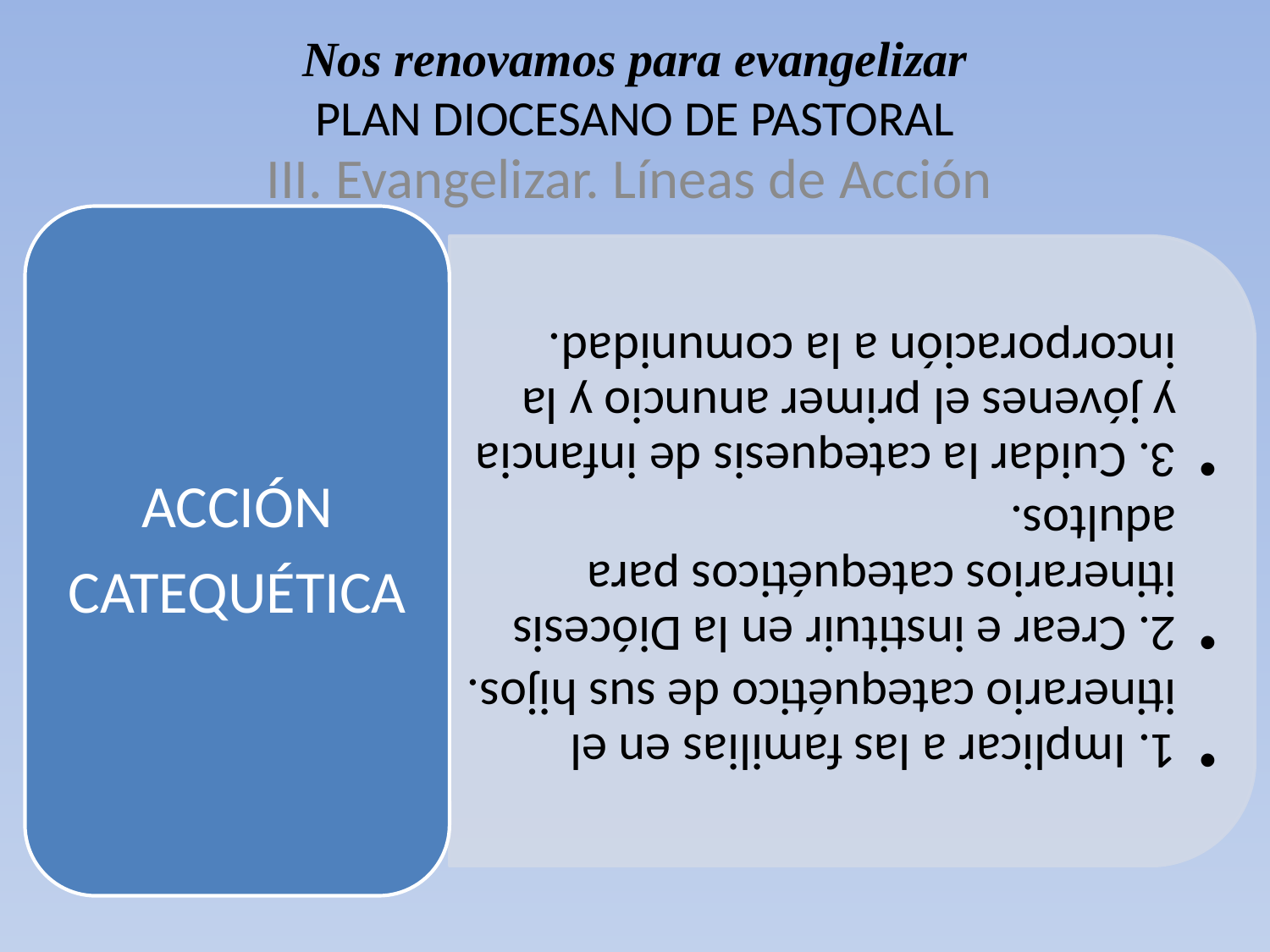

# Nos renovamos para evangelizar PLAN DIOCESANO DE PASTORAL
III. Evangelizar. Líneas de Acción
1. Implicar a las familias en el itinerario catequético de sus hijos.
2. Crear e instituir en la Diócesis itinerarios catequéticos para adultos.
3. Cuidar la catequesis de infancia y jóvenes el primer anuncio y la incorporación a la comunidad.
ACCIÓN
CATEQUÉTICA